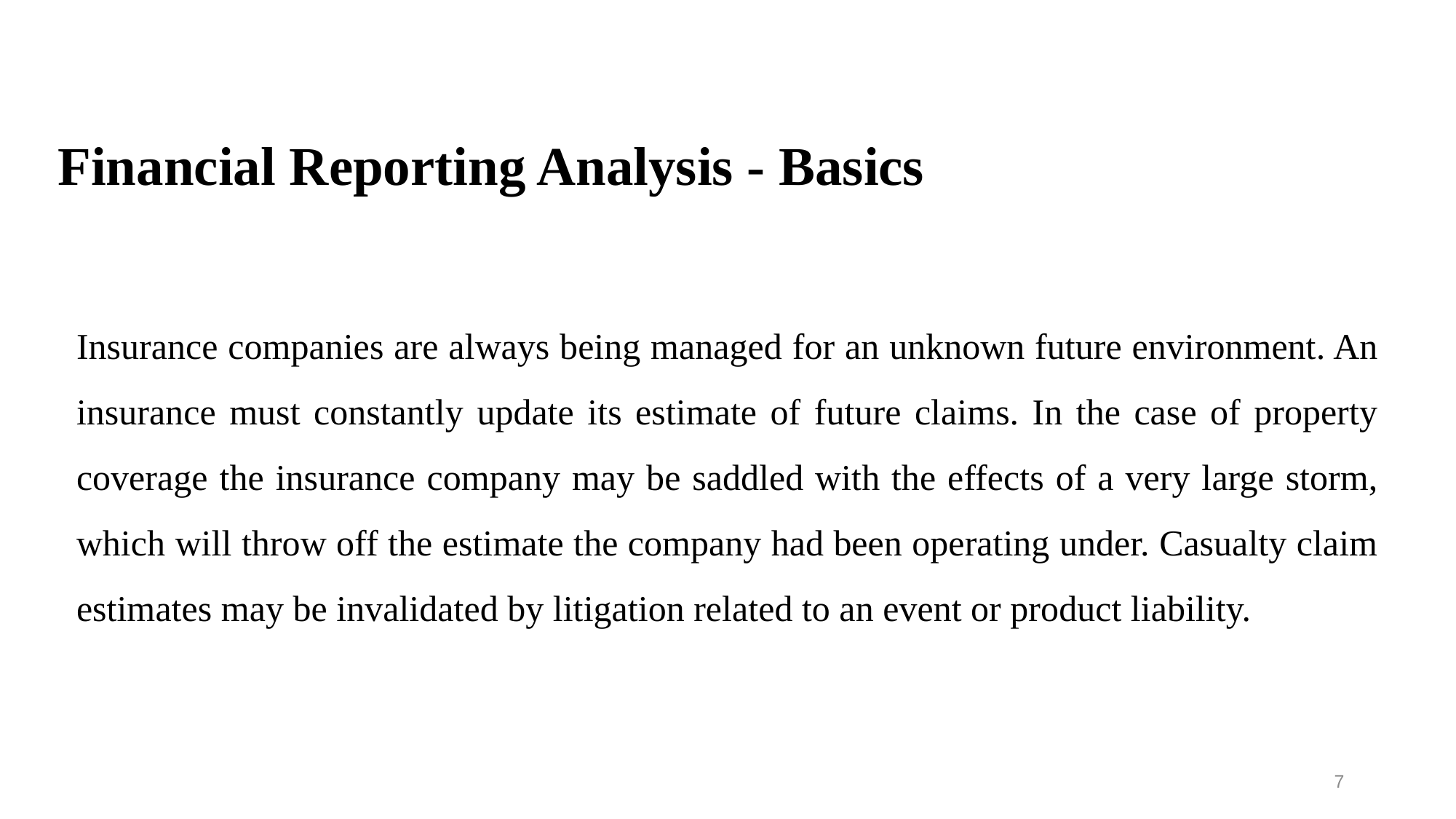

# Financial Reporting Analysis - Basics
Insurance companies are always being managed for an unknown future environment. An insurance must constantly update its estimate of future claims. In the case of property coverage the insurance company may be saddled with the effects of a very large storm, which will throw off the estimate the company had been operating under. Casualty claim estimates may be invalidated by litigation related to an event or product liability.
7